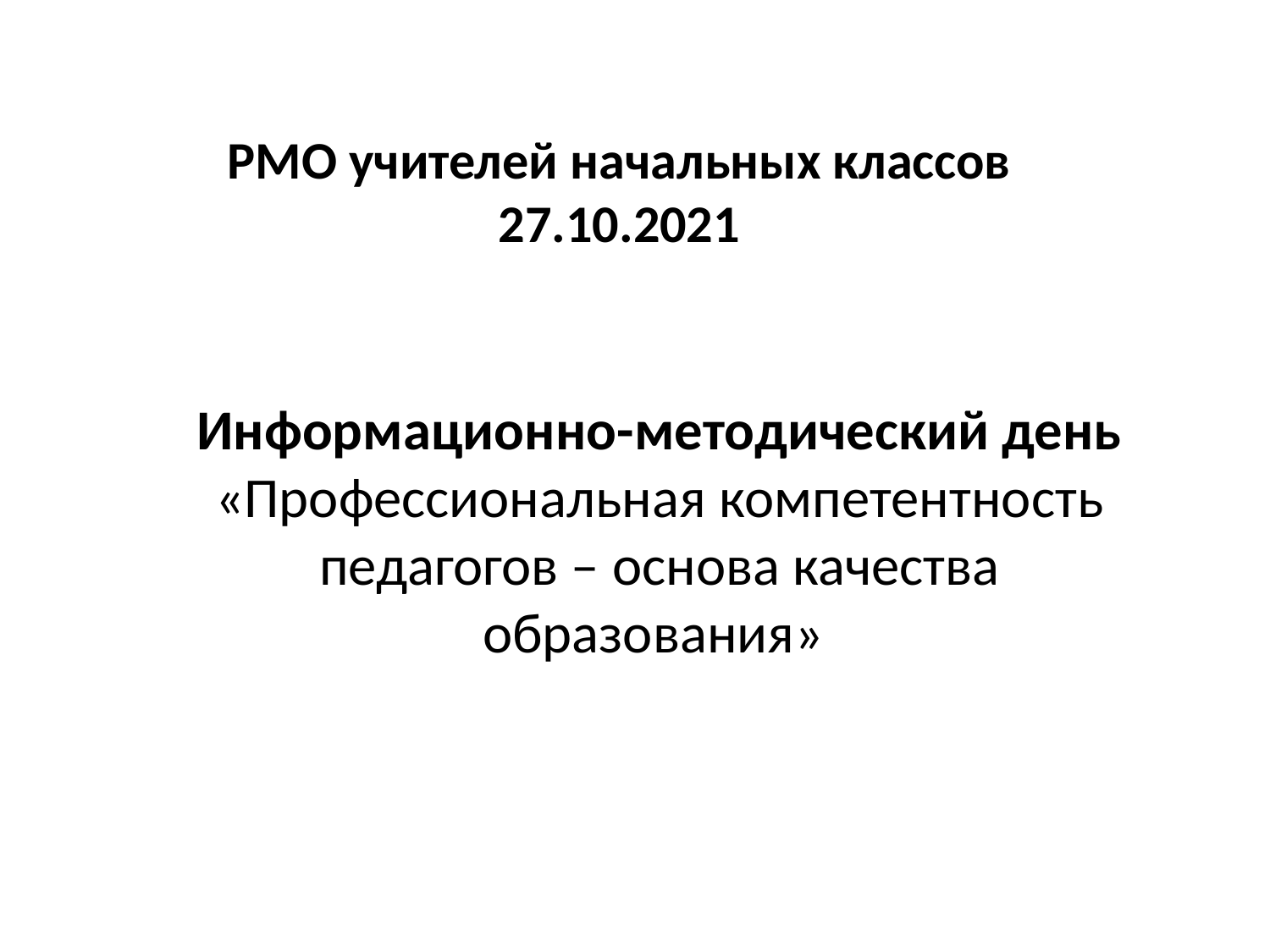

# РМО учителей начальных классов 27.10.2021
Информационно-методический день «Профессиональная компетентность педагогов – основа качества образования»